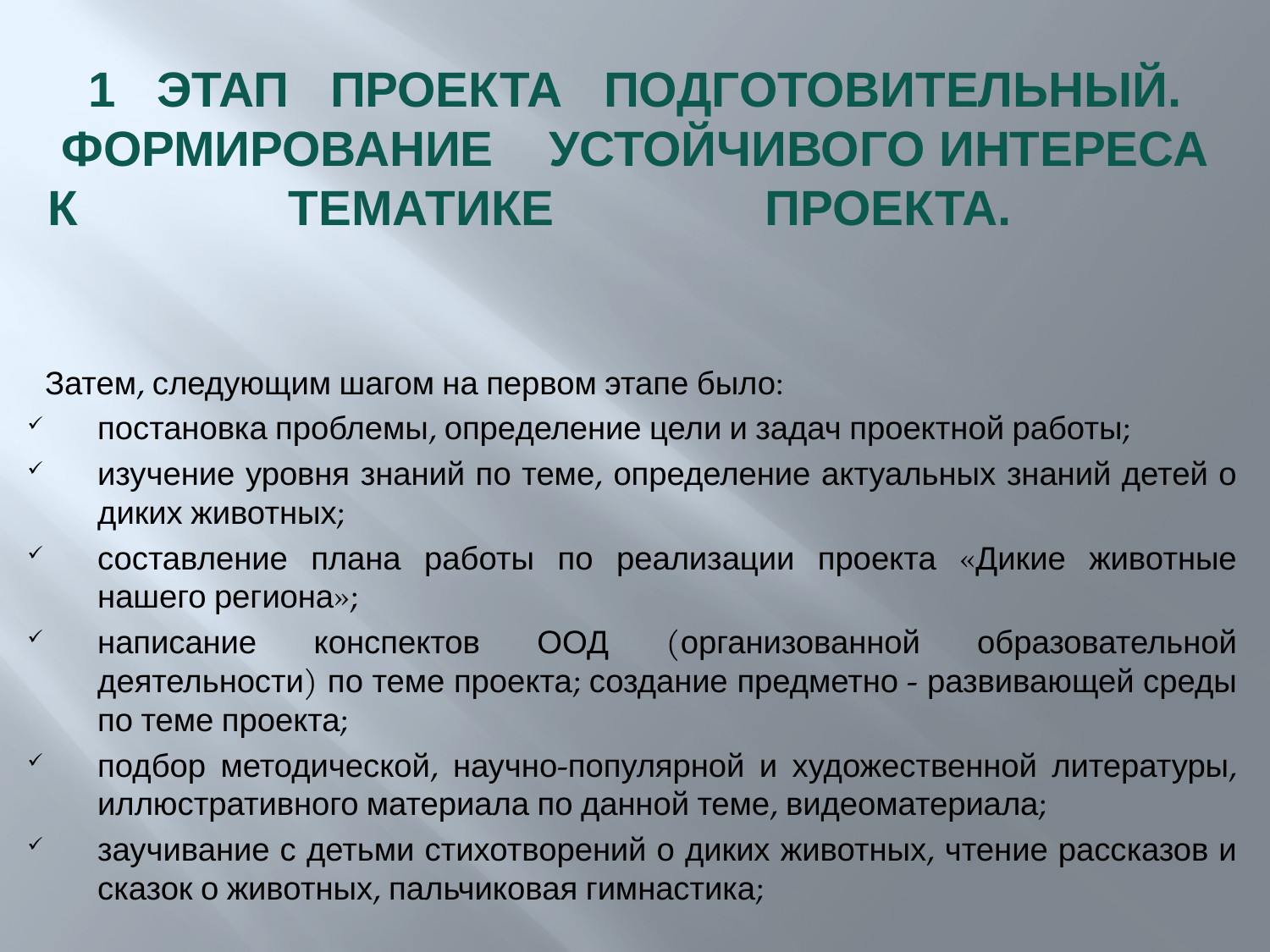

# 1 ЭТАП ПРОЕКТА ПОДГОТОВИТЕЛЬНЫЙ. ФОРМИРОВАНИЕ    УСТОЙЧИВОГО ИНТЕРЕСА  К ТЕМАТИКЕ ПРОЕКТА.

Затем, следующим шагом на первом этапе было:
постановка проблемы, определение цели и задач проектной работы;
изучение уровня знаний по теме, определение актуальных знаний детей о диких животных;
составление плана работы по реализации проекта «Дикие животные нашего региона»;
написание конспектов ООД (организованной образовательной деятельности) по теме проекта; создание предметно - развивающей среды по теме проекта;
подбор методической, научно-популярной и художественной литературы, иллюстративного материала по данной теме, видеоматериала;
заучивание с детьми стихотворений о диких животных, чтение рассказов и сказок о животных, пальчиковая гимнастика;